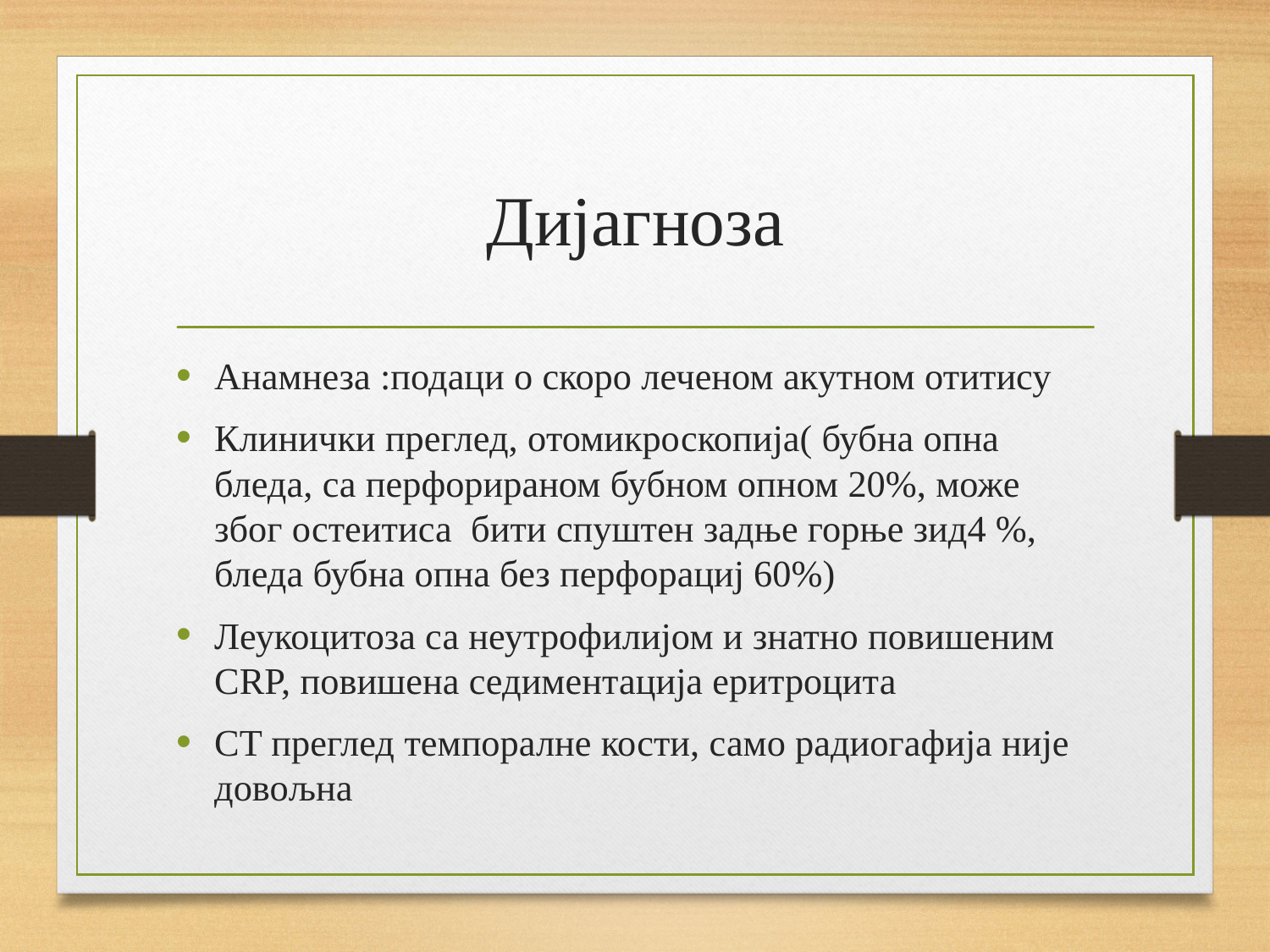

# Дијагноза
Анамнеза :подаци о скоро леченом акутном отитису
Клинички преглед, отомикроскопија( бубна опна бледа, са перфорираном бубном опном 20%, може због остеитиса  бити спуштен задње горње зид4 %, бледа бубна опна без перфорациј 60%)
Леукоцитоза са неутрофилијом и знатно повишеним CRP, повишена седиментација еритроцита
CT преглед темпоралне кости, само радиогафија није довољна